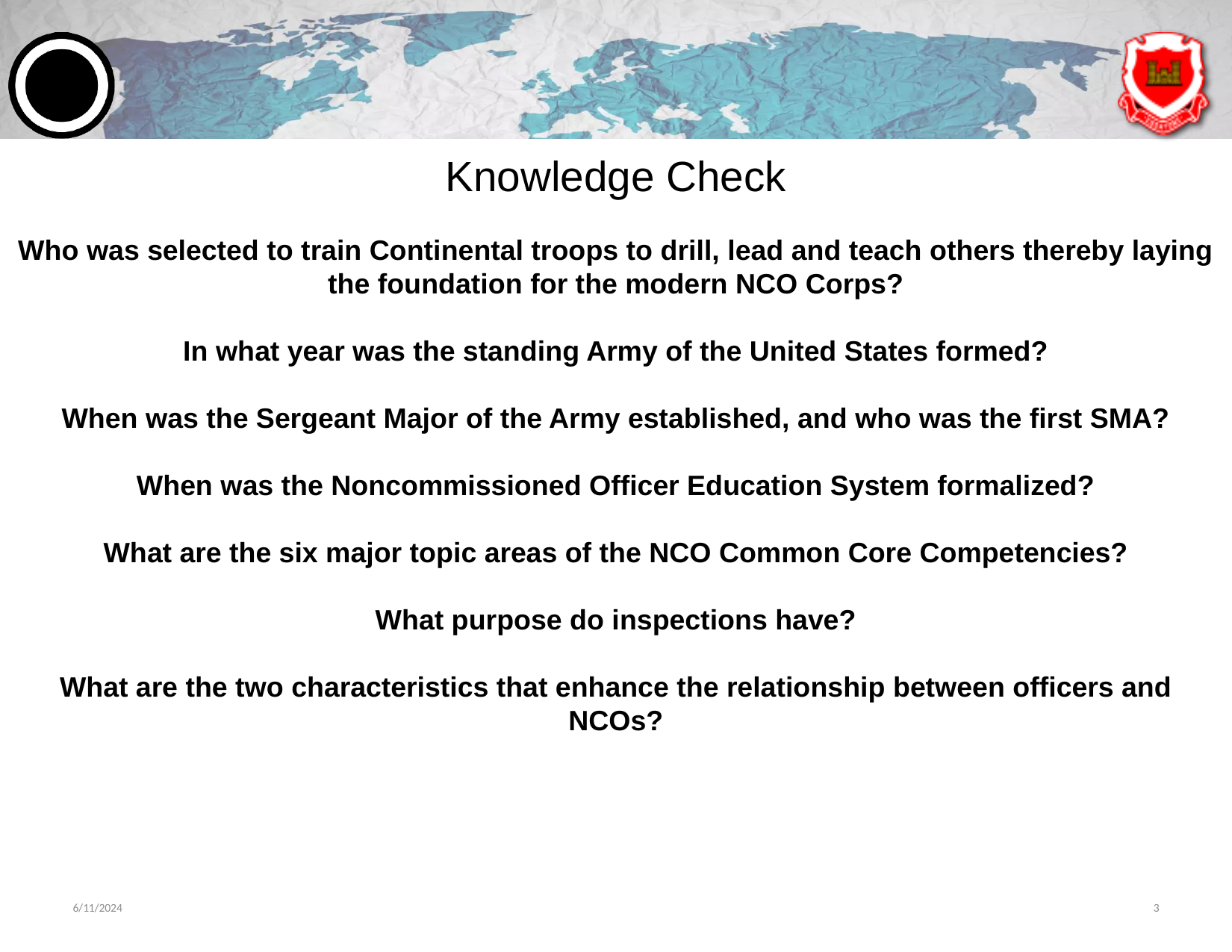

# Knowledge Check
Who was selected to train Continental troops to drill, lead and teach others thereby laying the foundation for the modern NCO Corps?

In what year was the standing Army of the United States formed?

When was the Sergeant Major of the Army established, and who was the first SMA?

When was the Noncommissioned Officer Education System formalized?

What are the six major topic areas of the NCO Common Core Competencies?

What purpose do inspections have?

What are the two characteristics that enhance the relationship between officers and NCOs?
6/11/2024
3